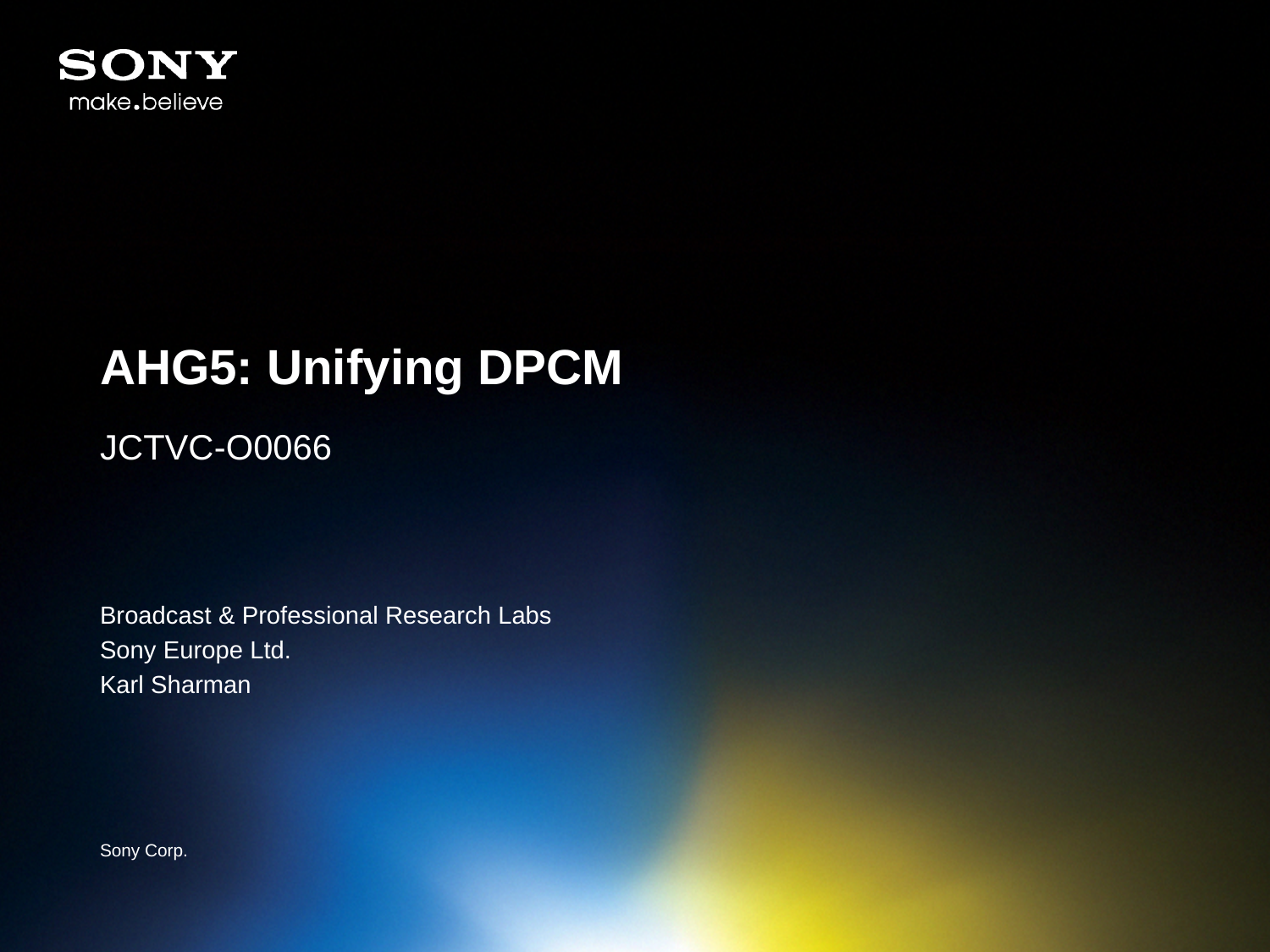

# AHG5: Unifying DPCM
JCTVC-O0066
Broadcast & Professional Research Labs
Sony Europe Ltd.
Karl Sharman
Sony Corp.